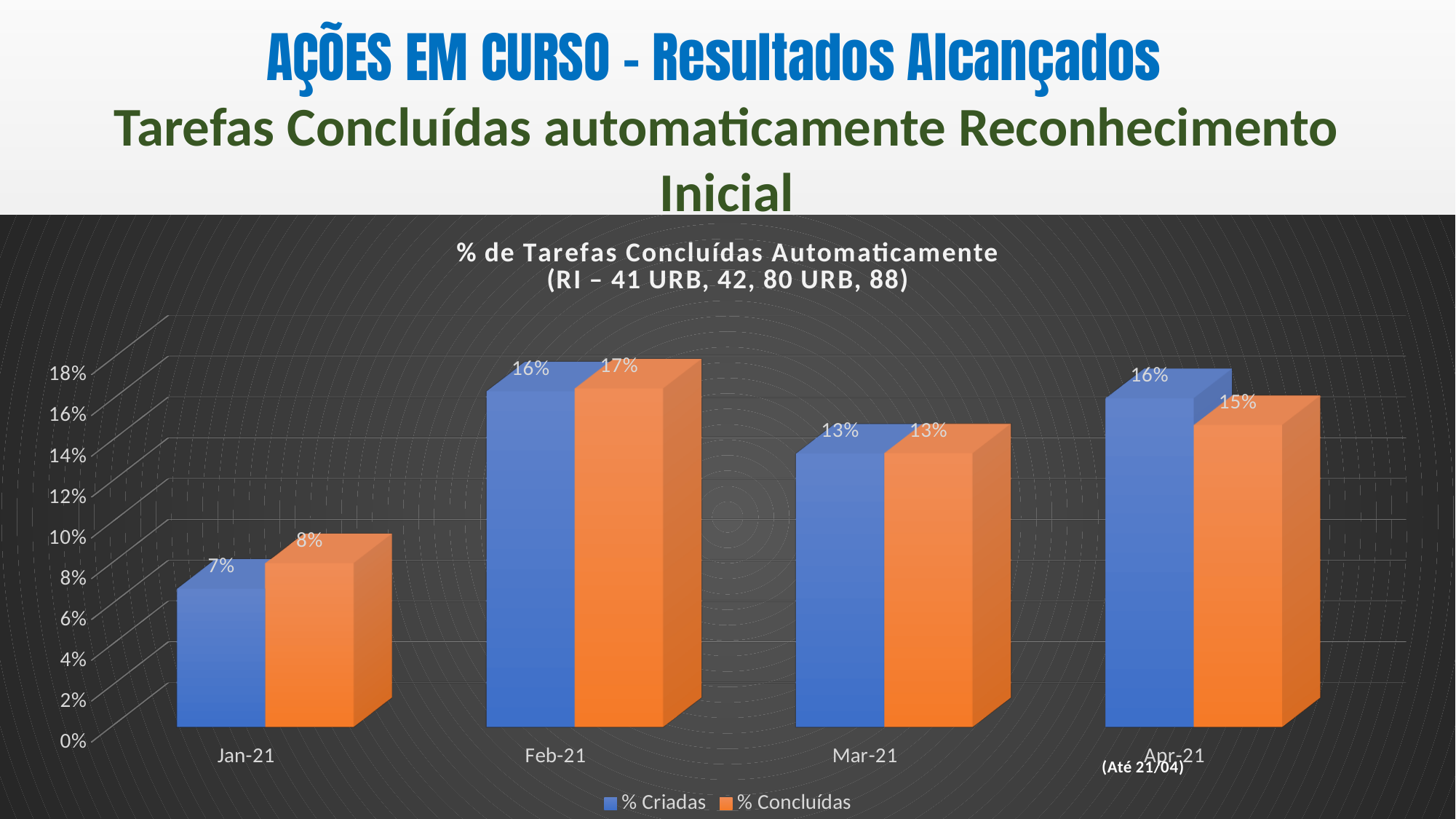

AÇÕES EM CURSO – Resultados Alcançados
Tarefas Concluídas automaticamente Reconhecimento Inicial

[unsupported chart]